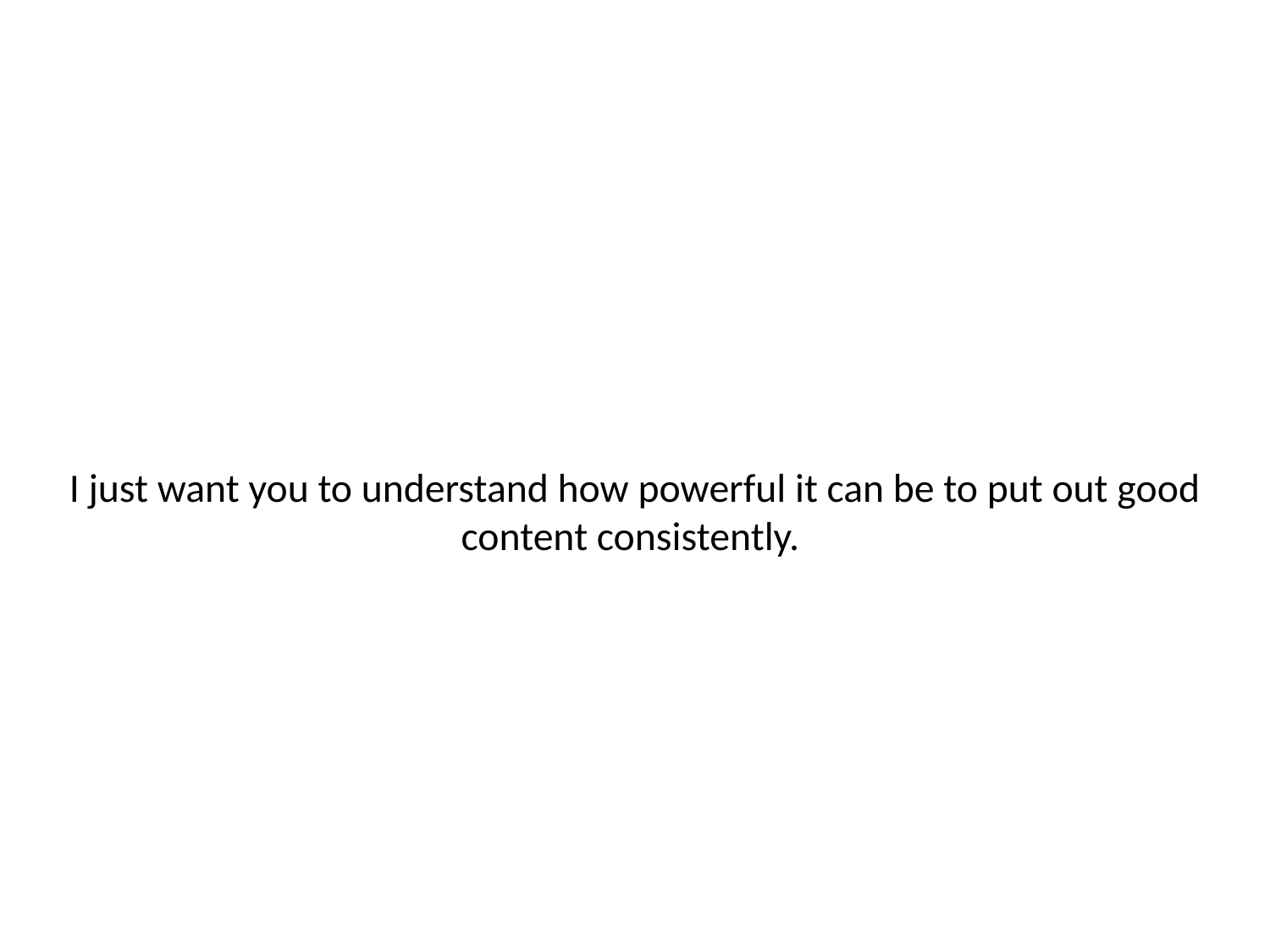

# I just want you to understand how powerful it can be to put out good content consistently.